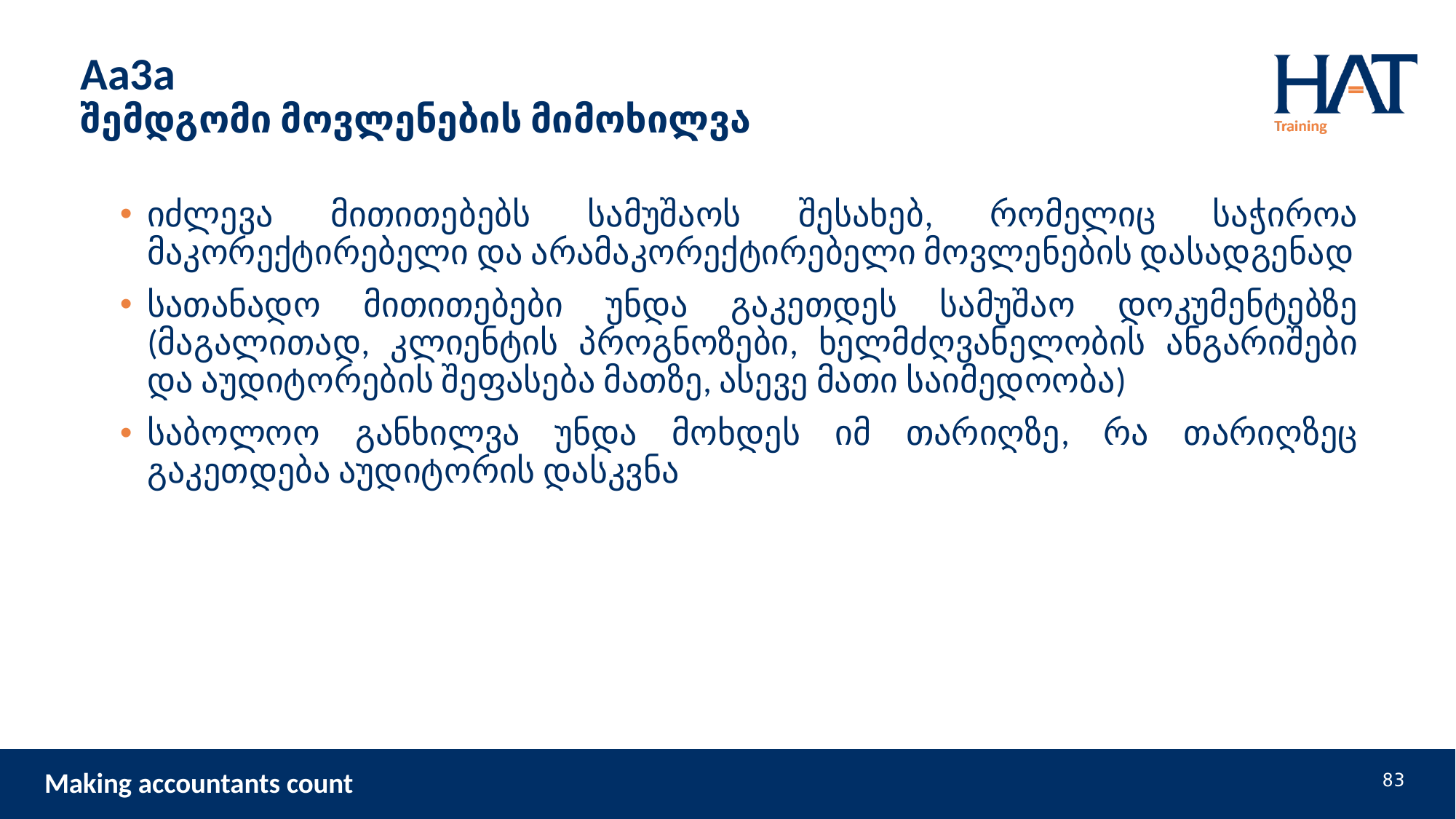

# Aa3a შემდგომი მოვლენების მიმოხილვა
იძლევა მითითებებს სამუშაოს შესახებ, რომელიც საჭიროა მაკორექტირებელი და არამაკორექტირებელი მოვლენების დასადგენად
სათანადო მითითებები უნდა გაკეთდეს სამუშაო დოკუმენტებზე (მაგალითად, კლიენტის პროგნოზები, ხელმძღვანელობის ანგარიშები და აუდიტორების შეფასება მათზე, ასევე მათი საიმედოობა)
საბოლოო განხილვა უნდა მოხდეს იმ თარიღზე, რა თარიღზეც გაკეთდება აუდიტორის დასკვნა
83